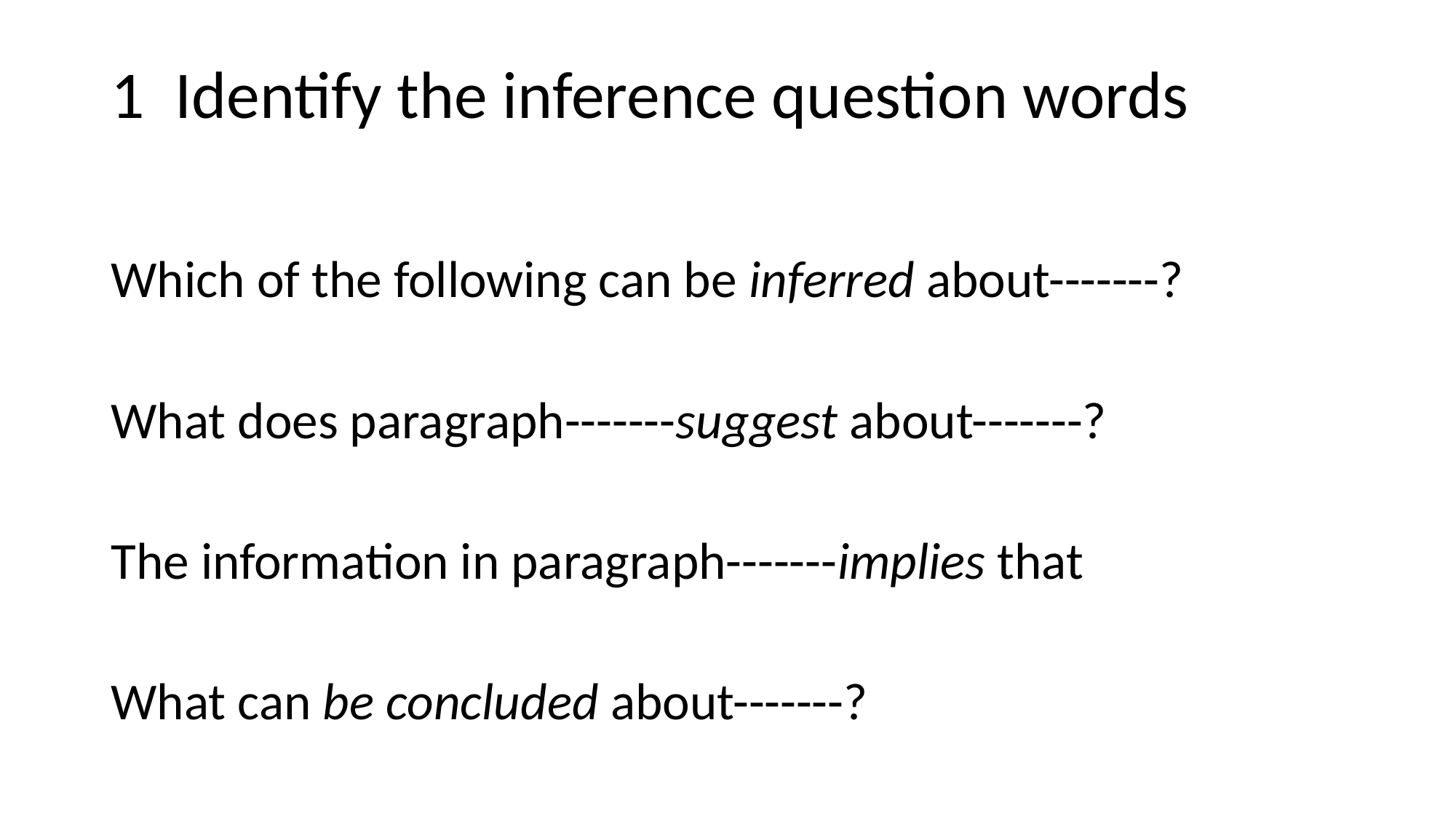

# 1  Identify the inference question words

Which of the following can be inferred about-------?

What does paragraph-------suggest about-------?

The information in paragraph-------implies that

What can be concluded about-------?